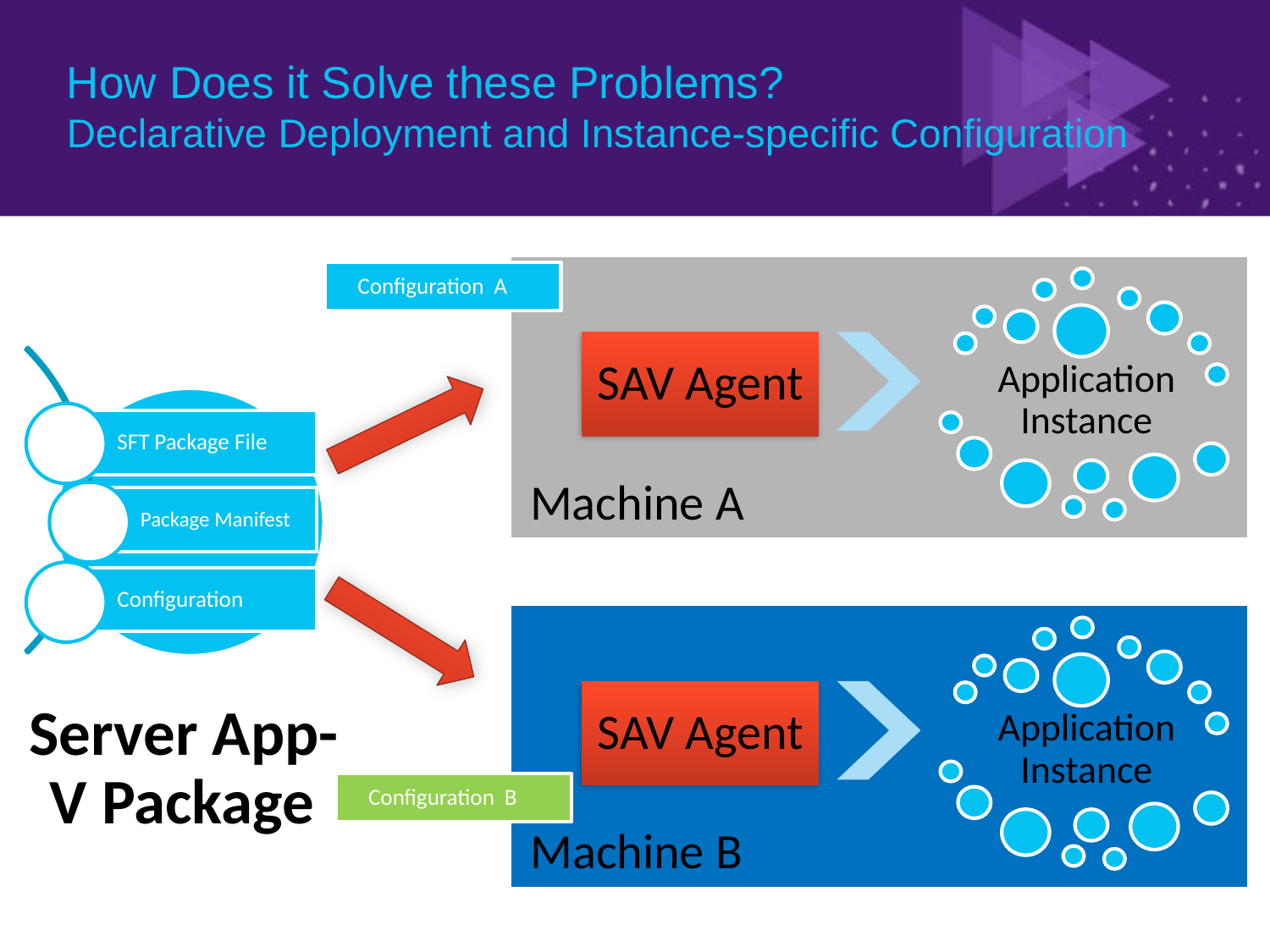

# How Does it Solve these Problems? Declarative Deployment and Instance-specific Configuration

Application Instance

SAV Agent

Machine A
Configuration  A

SFT Package File
Package Manifest
Configuration

Server App-V Package

Application Instance

SAV Agent

Configuration  B

Machine B